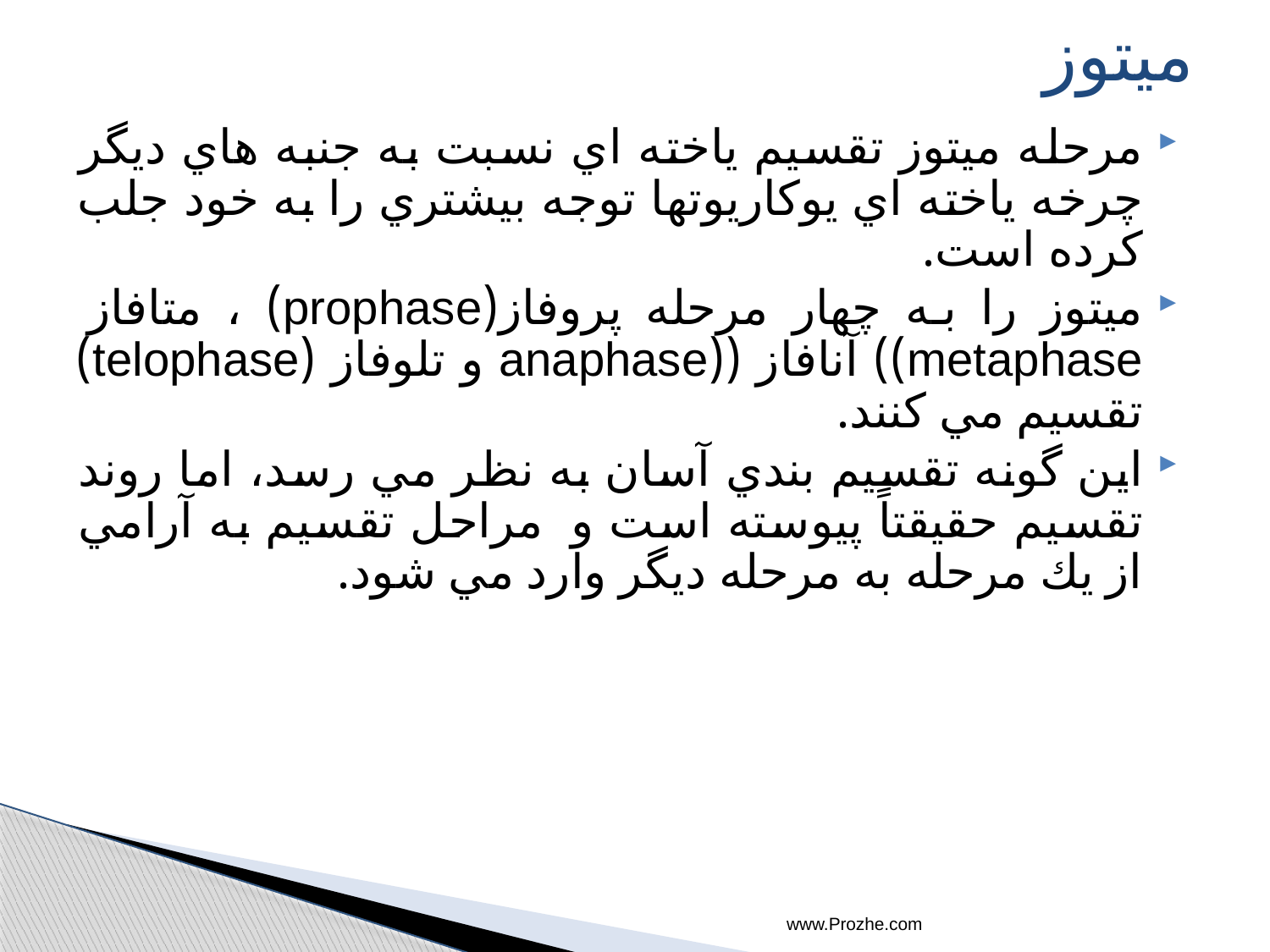

# میتوز
مرحله ميتوز تقسيم ياخته اي نسبت به جنبه هاي ديگر چرخه ياخته اي يوكاريوتها توجه بيشتري را به خود جلب كرده است.
ميتوز را به چهار مرحله پروفاز(prophase) ، متافاز metaphase)) آنافاز ((anaphase و تلوفاز (telophase) تقسيم مي كنند.
اين گونه تقسيم بندي آسان به نظر مي رسد، اما روند تقسيم حقيقتاً پيوسته است و  مراحل تقسيم به آرامي از يك مرحله به مرحله ديگر وارد مي شود.
www.Prozhe.com